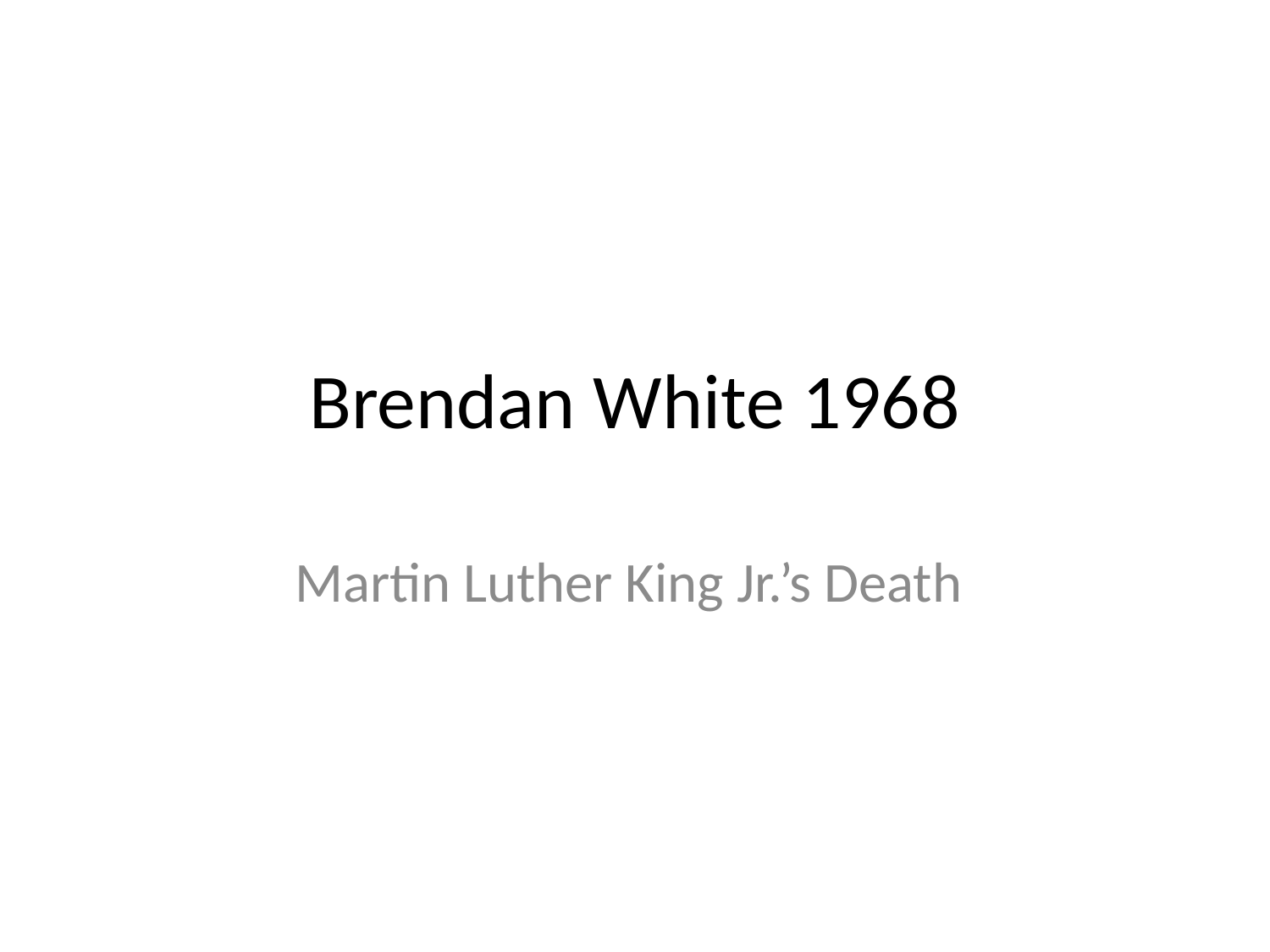

# Brendan White 1968
Martin Luther King Jr.’s Death